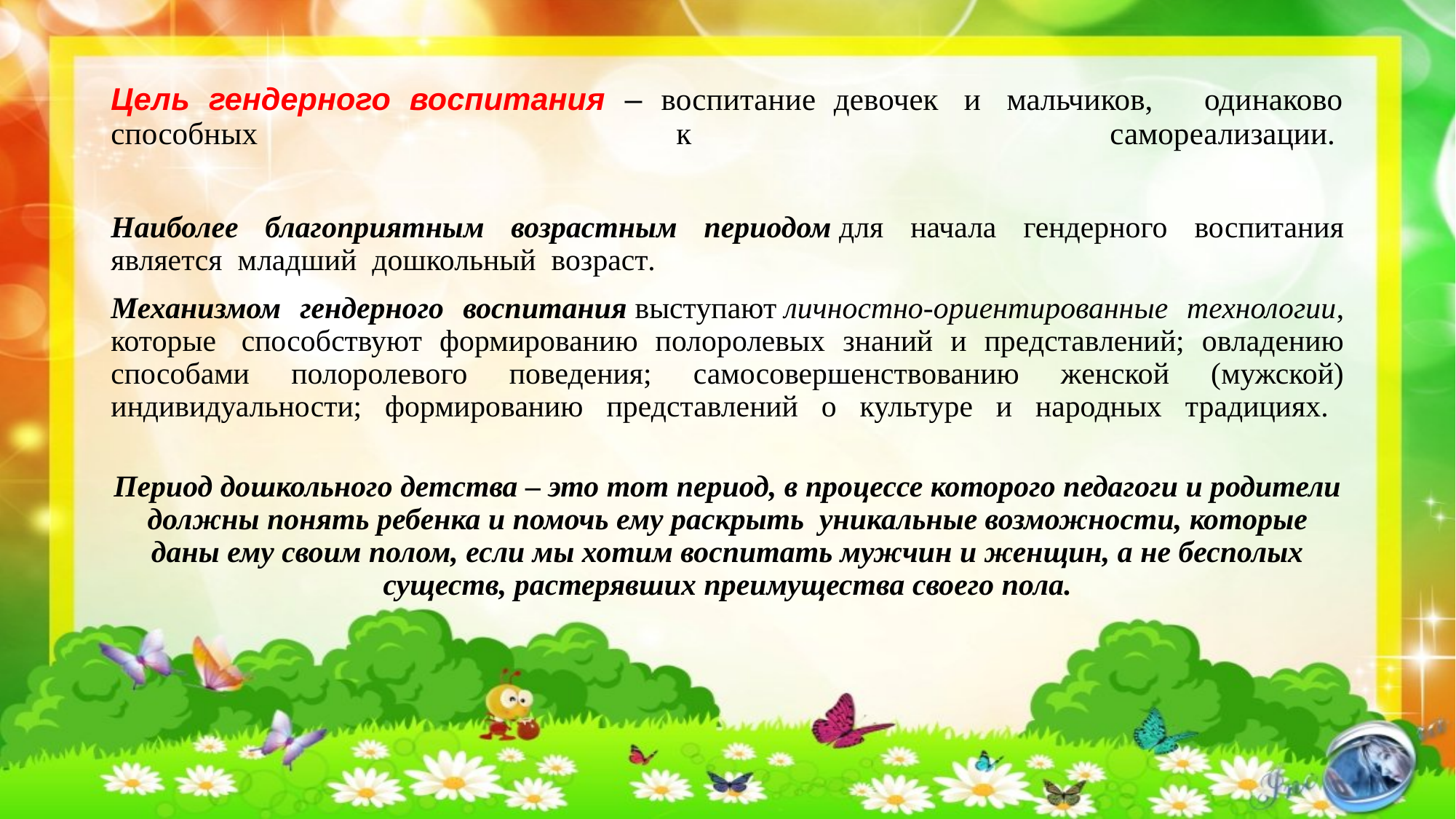

# Цель гендерного воспитания – воспитание девочек  и  мальчиков,    одинаково способных к самореализации.
Наиболее благоприятным возрастным периодом для начала гендерного воспитания является  младший  дошкольный  возраст.
Механизмом гендерного воспитания выступают личностно-ориентированные технологии, которые  способствуют формированию полоролевых знаний и представлений; овладению способами полоролевого поведения; самосовершенствованию женской (мужской) индивидуальности; формированию представлений о культуре и народных традициях.
Период дошкольного детства – это тот период, в процессе которого педагоги и родители должны понять ребенка и помочь ему раскрыть  уникальные возможности, которые даны ему своим полом, если мы хотим воспитать мужчин и женщин, а не бесполых существ, растерявших преимущества своего пола.